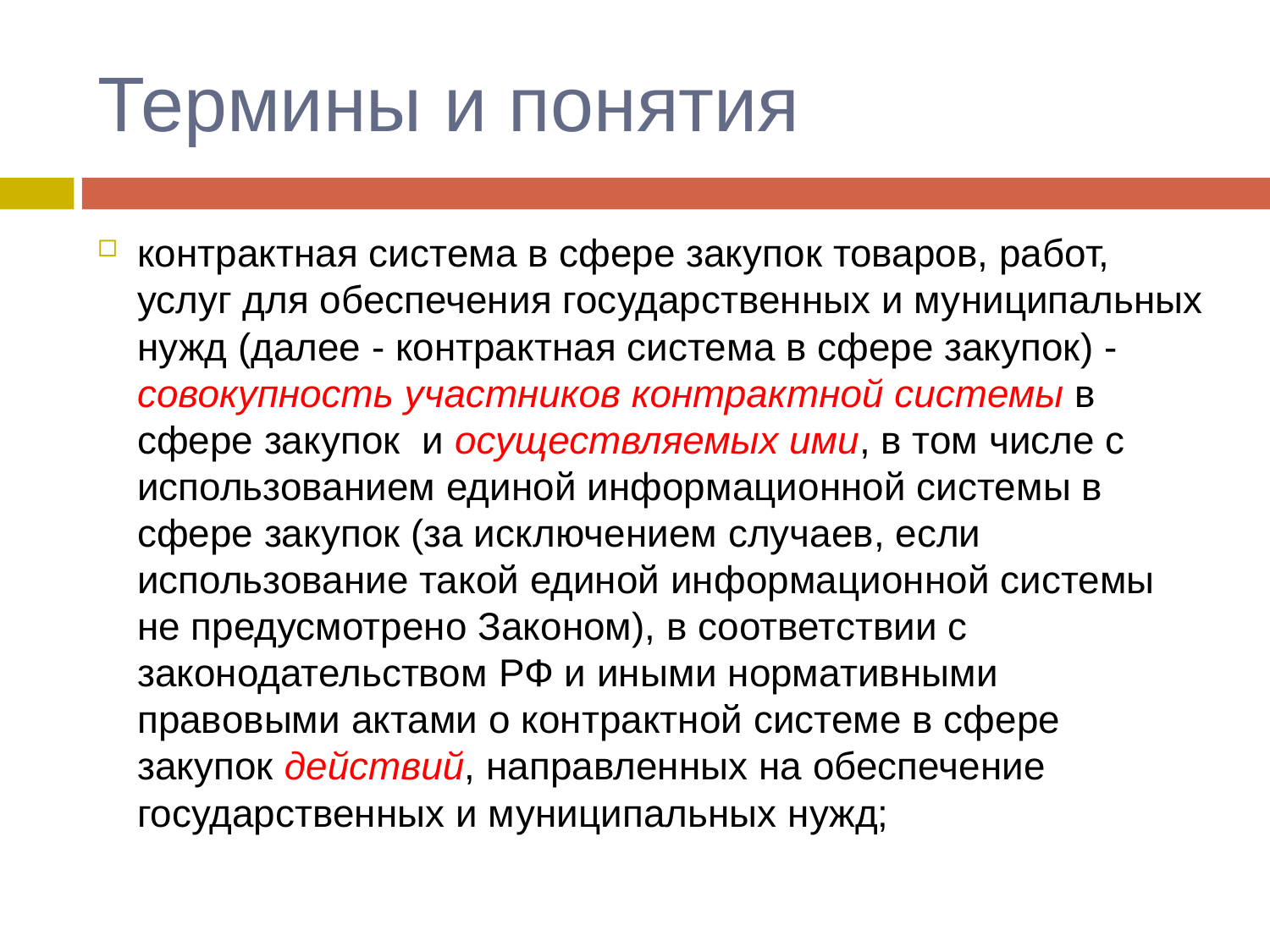

# Термины и понятия
контрактная система в сфере закупок товаров, работ, услуг для обеспечения государственных и муниципальных нужд (далее - контрактная система в сфере закупок) - совокупность участников контрактной системы в сфере закупок  и осуществляемых ими, в том числе с использованием единой информационной системы в сфере закупок (за исключением случаев, если использование такой единой информационной системы не предусмотрено Законом), в соответствии с законодательством РФ и иными нормативными правовыми актами о контрактной системе в сфере закупок действий, направленных на обеспечение государственных и муниципальных нужд;